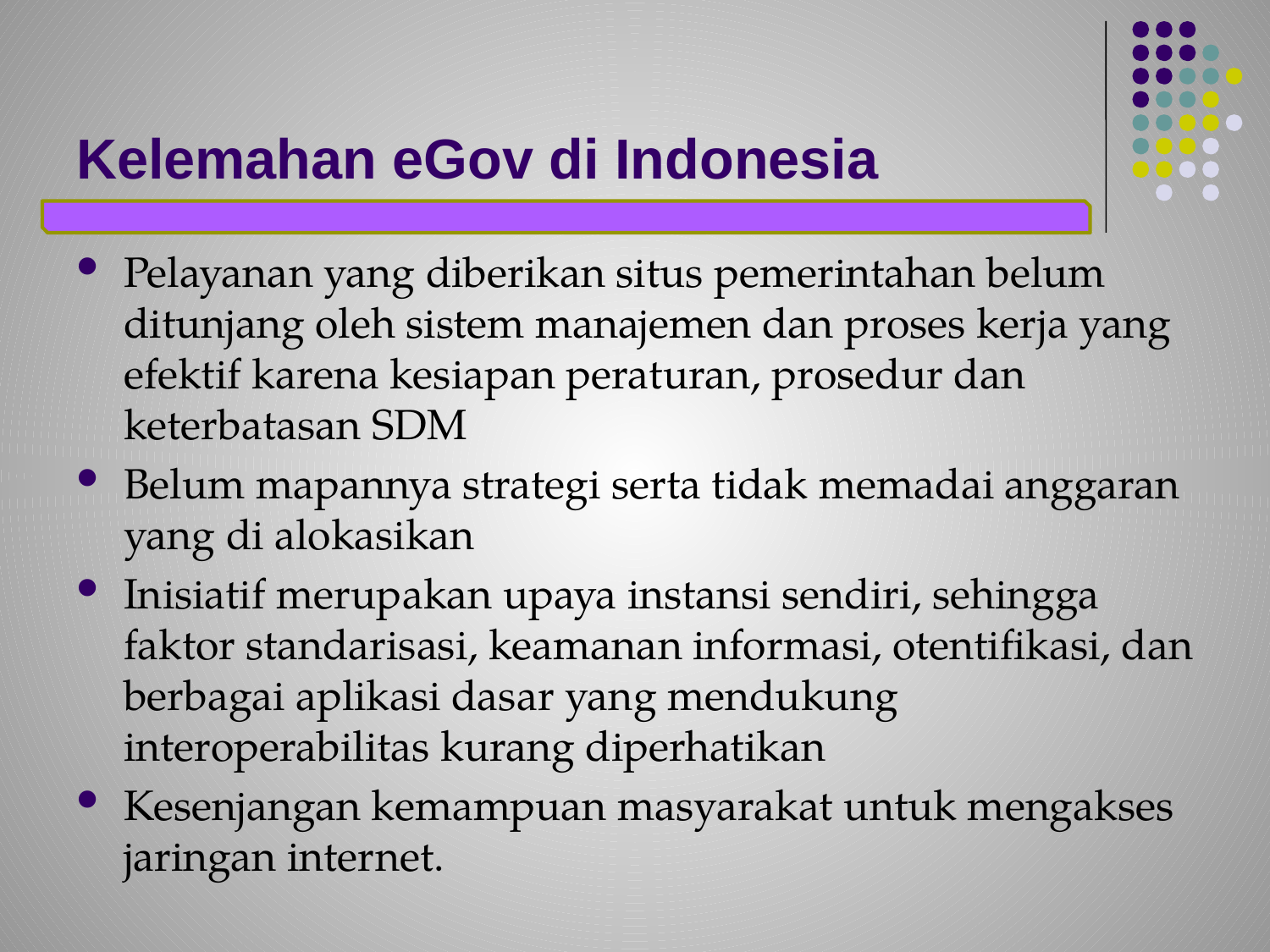

# Kelemahan eGov di Indonesia

Pelayanan yang diberikan situs pemerintahan belum ditunjang oleh sistem manajemen dan proses kerja yang efektif karena kesiapan peraturan, prosedur dan keterbatasan SDM
Belum mapannya strategi serta tidak memadai anggaran yang di alokasikan
Inisiatif merupakan upaya instansi sendiri, sehingga faktor standarisasi, keamanan informasi, otentifikasi, dan berbagai aplikasi dasar yang mendukung interoperabilitas kurang diperhatikan
Kesenjangan kemampuan masyarakat untuk mengakses jaringan internet.